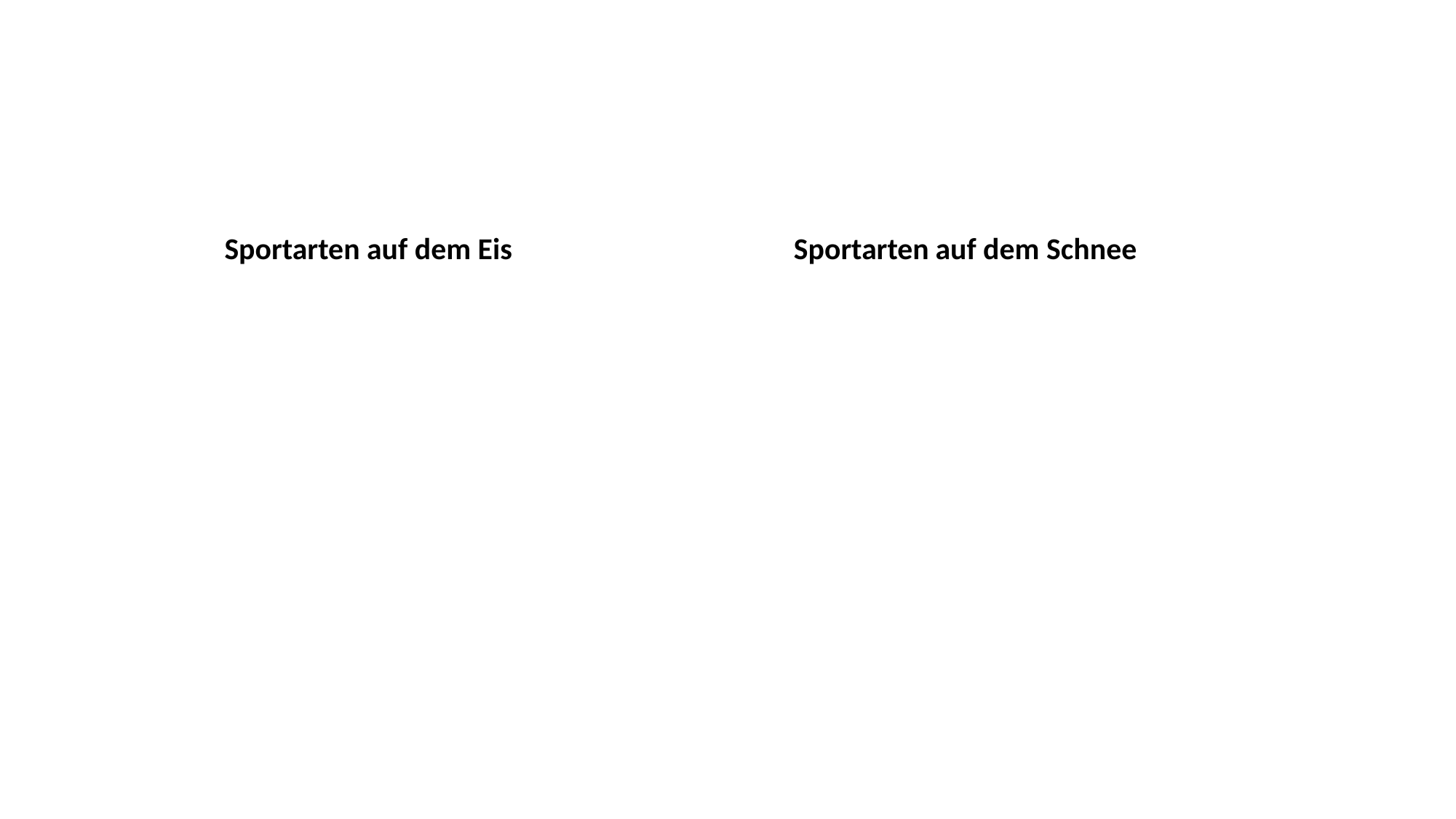

#
Sportarten auf dem Schnee
Sportarten auf dem Eis